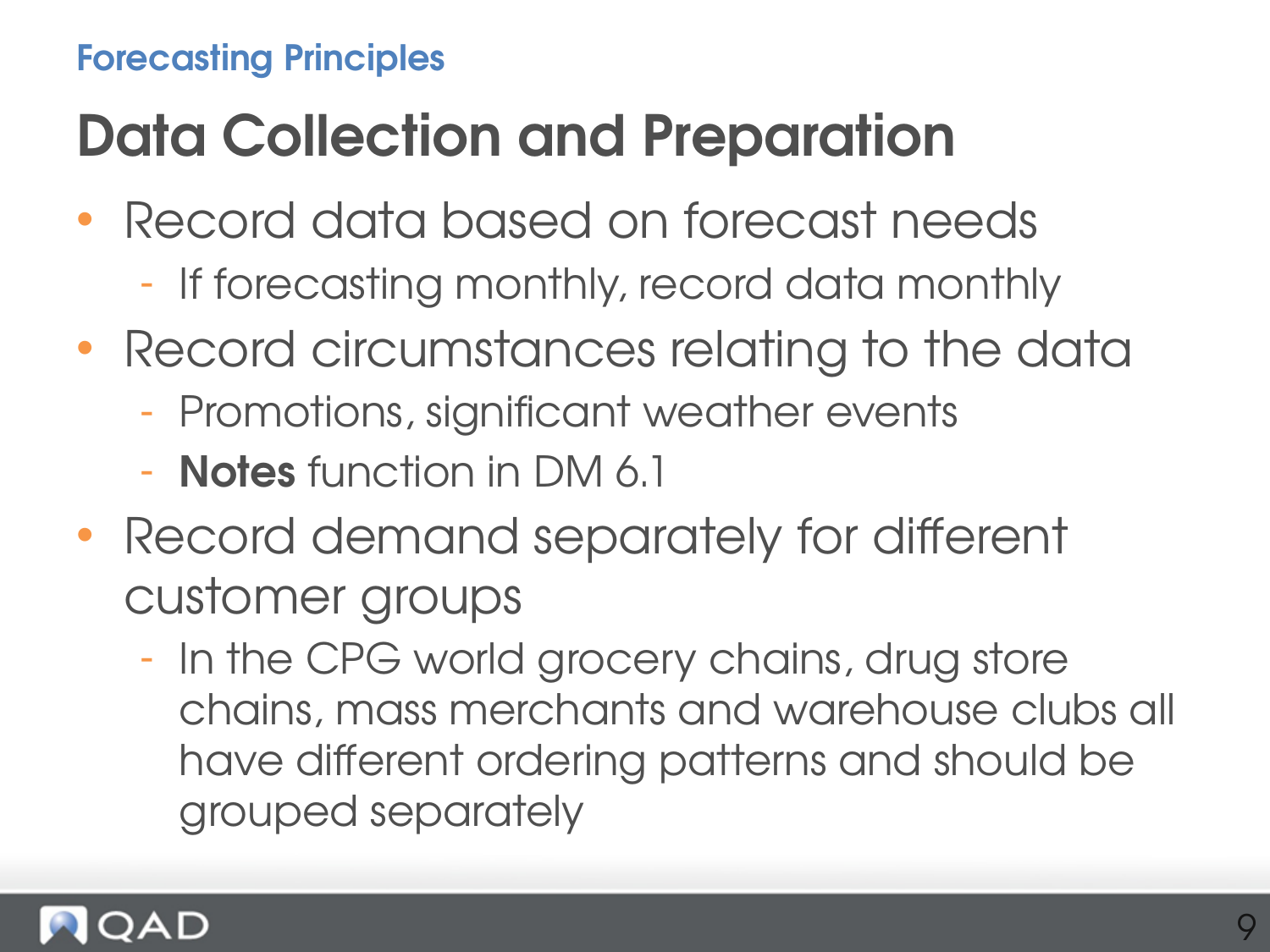

Forecasting Principles
# Data Collection and Preparation
Record data based on forecast needs
If forecasting monthly, record data monthly
Record circumstances relating to the data
Promotions, significant weather events
Notes function in DM 6.1
Record demand separately for different customer groups
In the CPG world grocery chains, drug store chains, mass merchants and warehouse clubs all have different ordering patterns and should be grouped separately

9